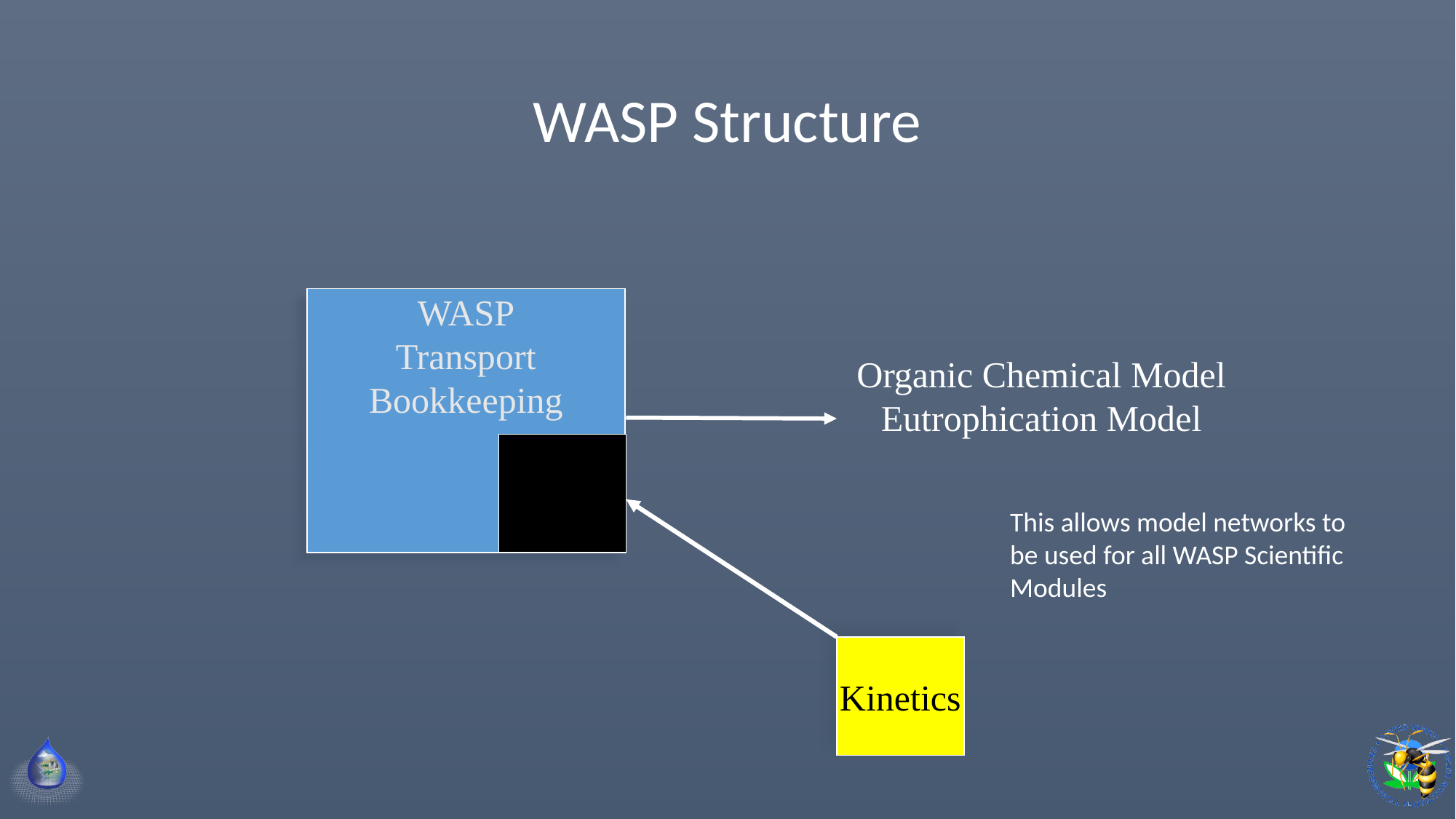

# WASP Structure
WASP
Transport
Bookkeeping

Organic Chemical Model
Eutrophication Model

This allows model networks to be used for all WASP Scientific Modules
Kinetics